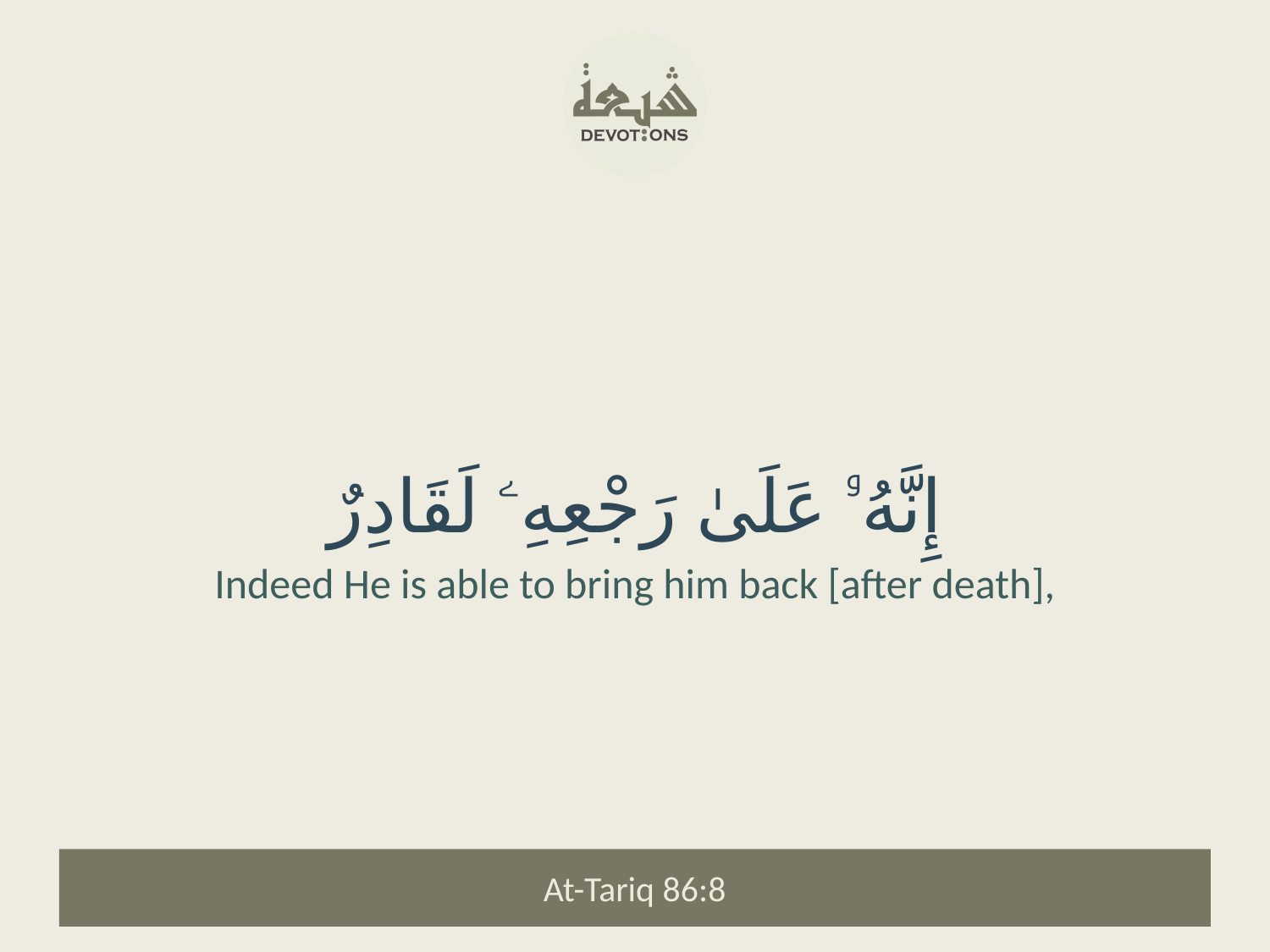

إِنَّهُۥ عَلَىٰ رَجْعِهِۦ لَقَادِرٌ
Indeed He is able to bring him back [after death],
At-Tariq 86:8